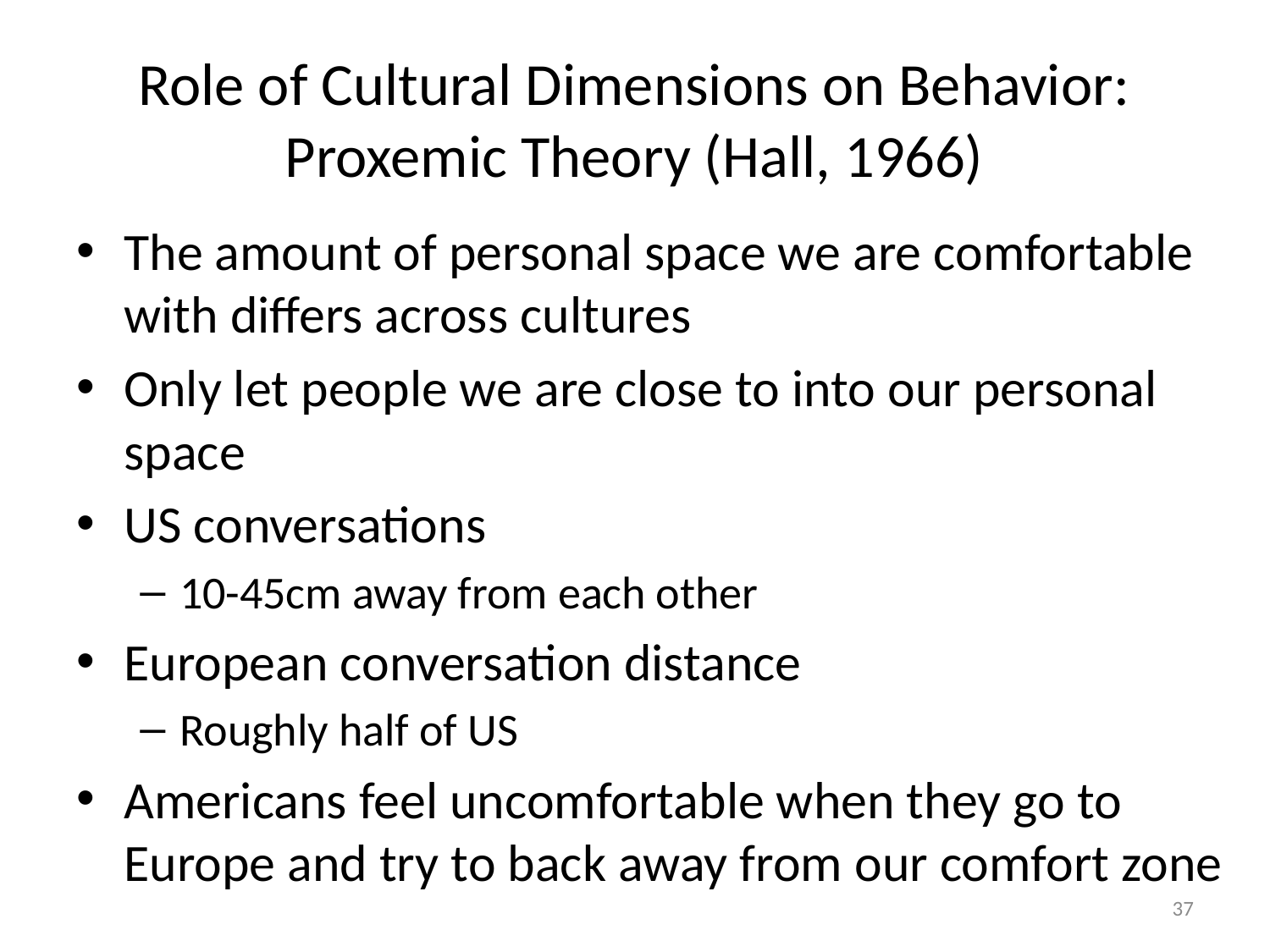

# Role of Cultural Dimensions on Behavior: Proxemic Theory (Hall, 1966)
The amount of personal space we are comfortable with differs across cultures
Only let people we are close to into our personal space
US conversations
10-45cm away from each other
European conversation distance
Roughly half of US
Americans feel uncomfortable when they go to Europe and try to back away from our comfort zone

37